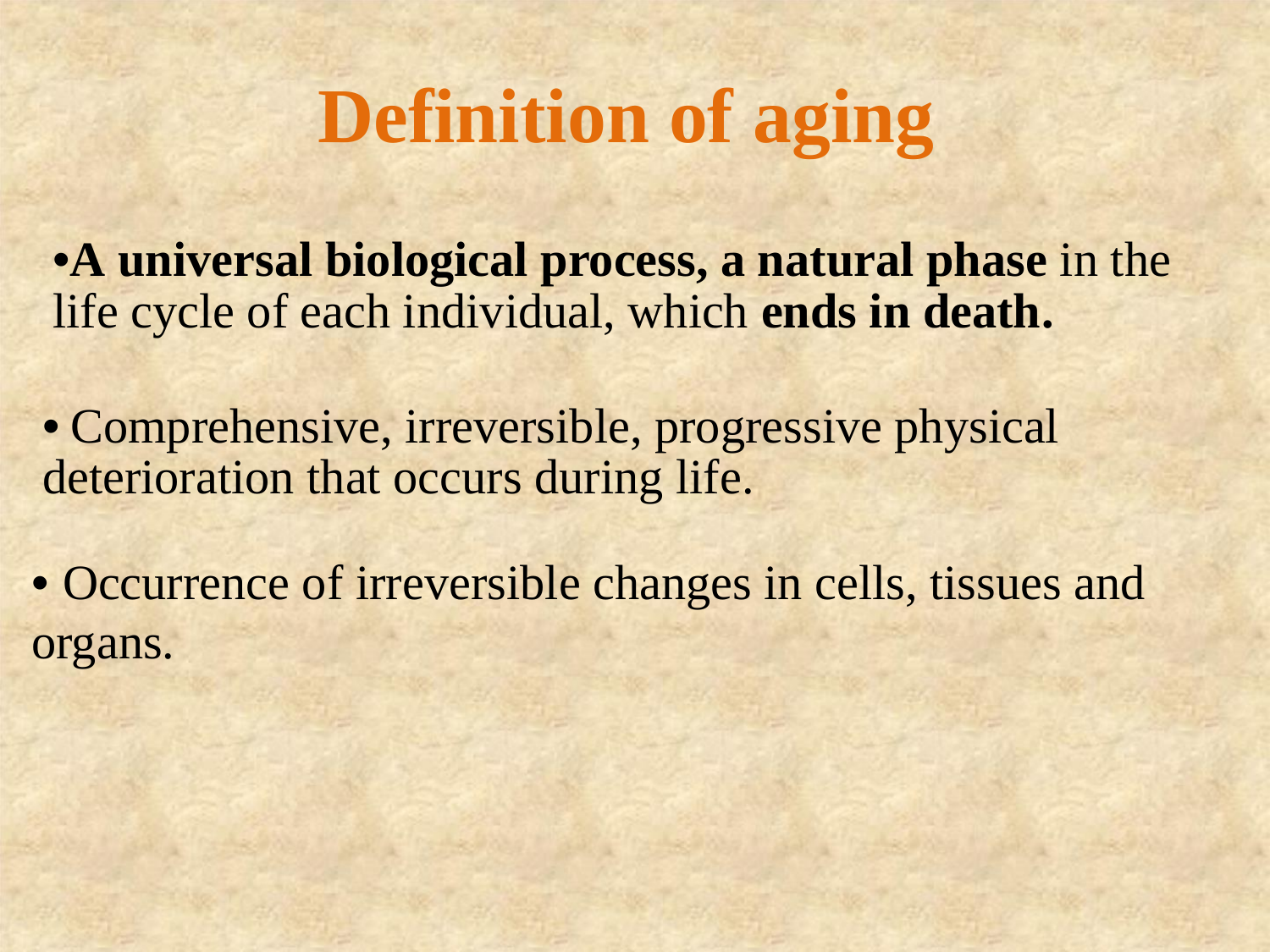

Definition of aging
•A universal biological process, a natural phase in the life cycle of each individual, which ends in death.
• Comprehensive, irreversible, progressive physical deterioration that occurs during life.

• Occurrence of irreversible changes in cells, tissues and   organs.